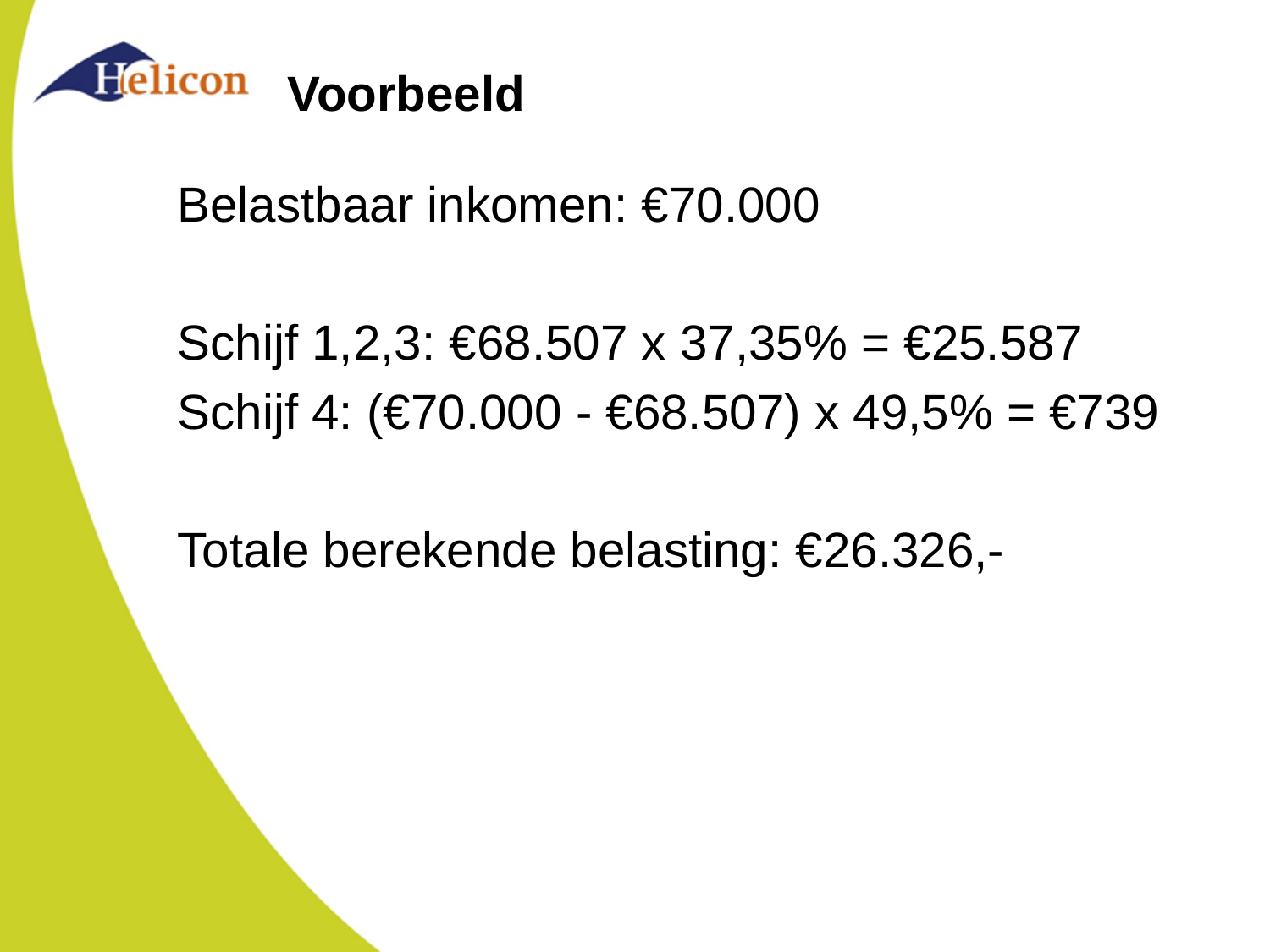

# Voorbeeld
Belastbaar inkomen: €70.000

Schijf 1,2,3: €68.507 x 37,35% = €25.587
Schijf 4: (€70.000 - €68.507) x 49,5% = €739

Totale berekende belasting: €26.326,-